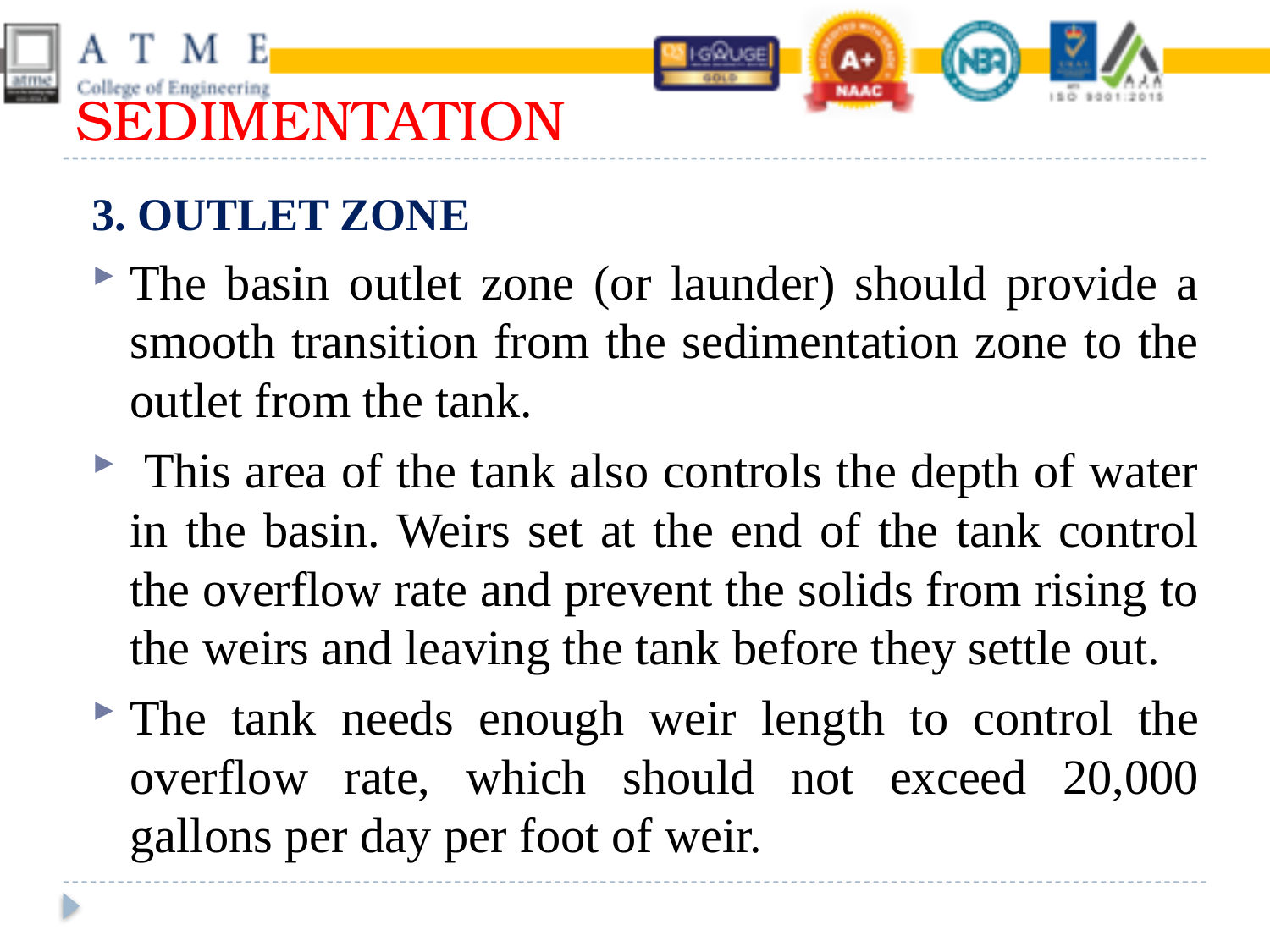

# SEDIMENTATION
3. OUTLET ZONE
The basin outlet zone (or launder) should provide a smooth transition from the sedimentation zone to the outlet from the tank.
 This area of the tank also controls the depth of water in the basin. Weirs set at the end of the tank control the overflow rate and prevent the solids from rising to the weirs and leaving the tank before they settle out.
The tank needs enough weir length to control the overflow rate, which should not exceed 20,000 gallons per day per foot of weir.